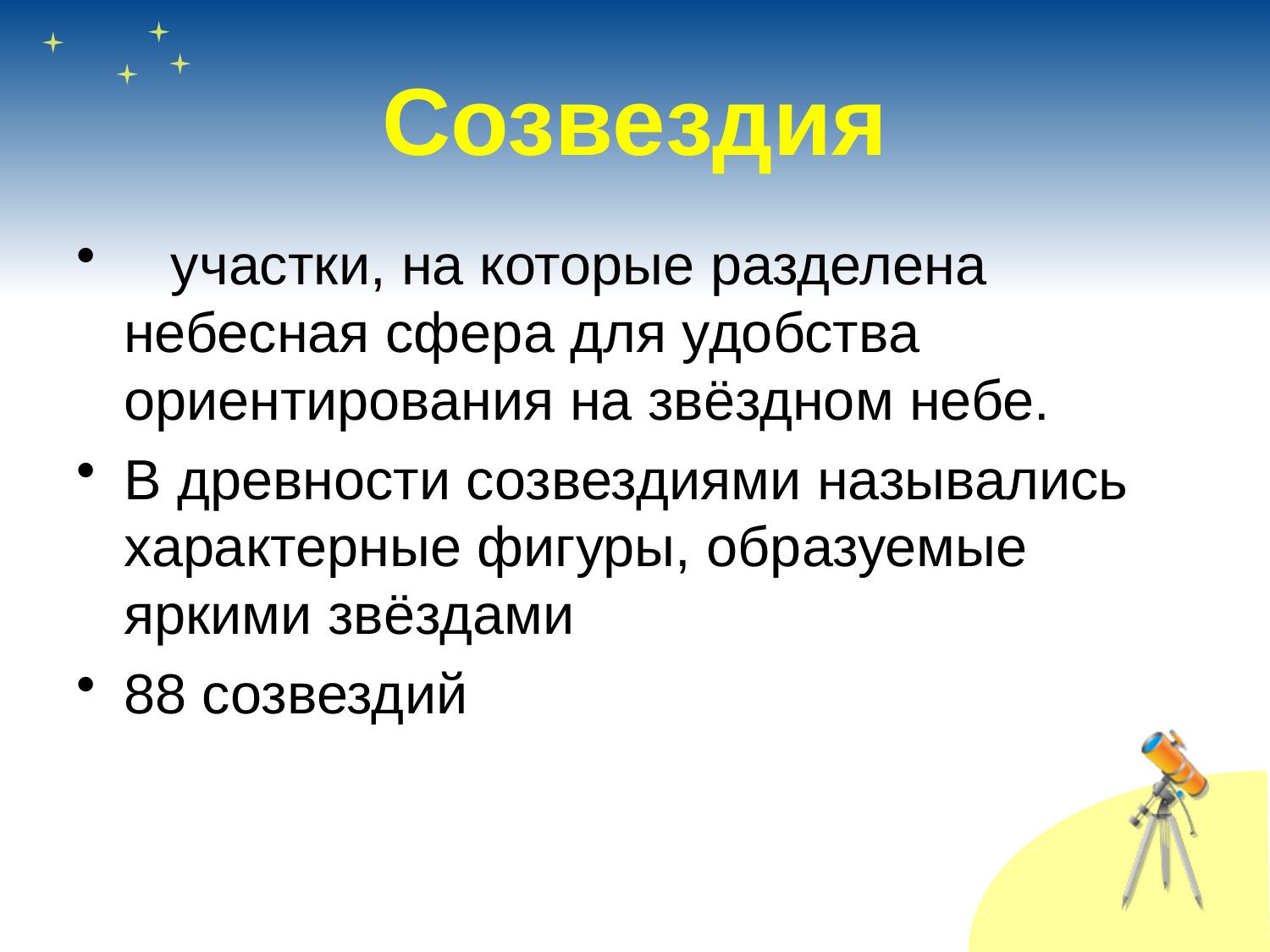

# Созвездия
   участки, на которые разделена небесная сфера для удобства ориентирования на звёздном небе.
В древности созвездиями назывались характерные фигуры, образуемые яркими звёздами
88 созвездий